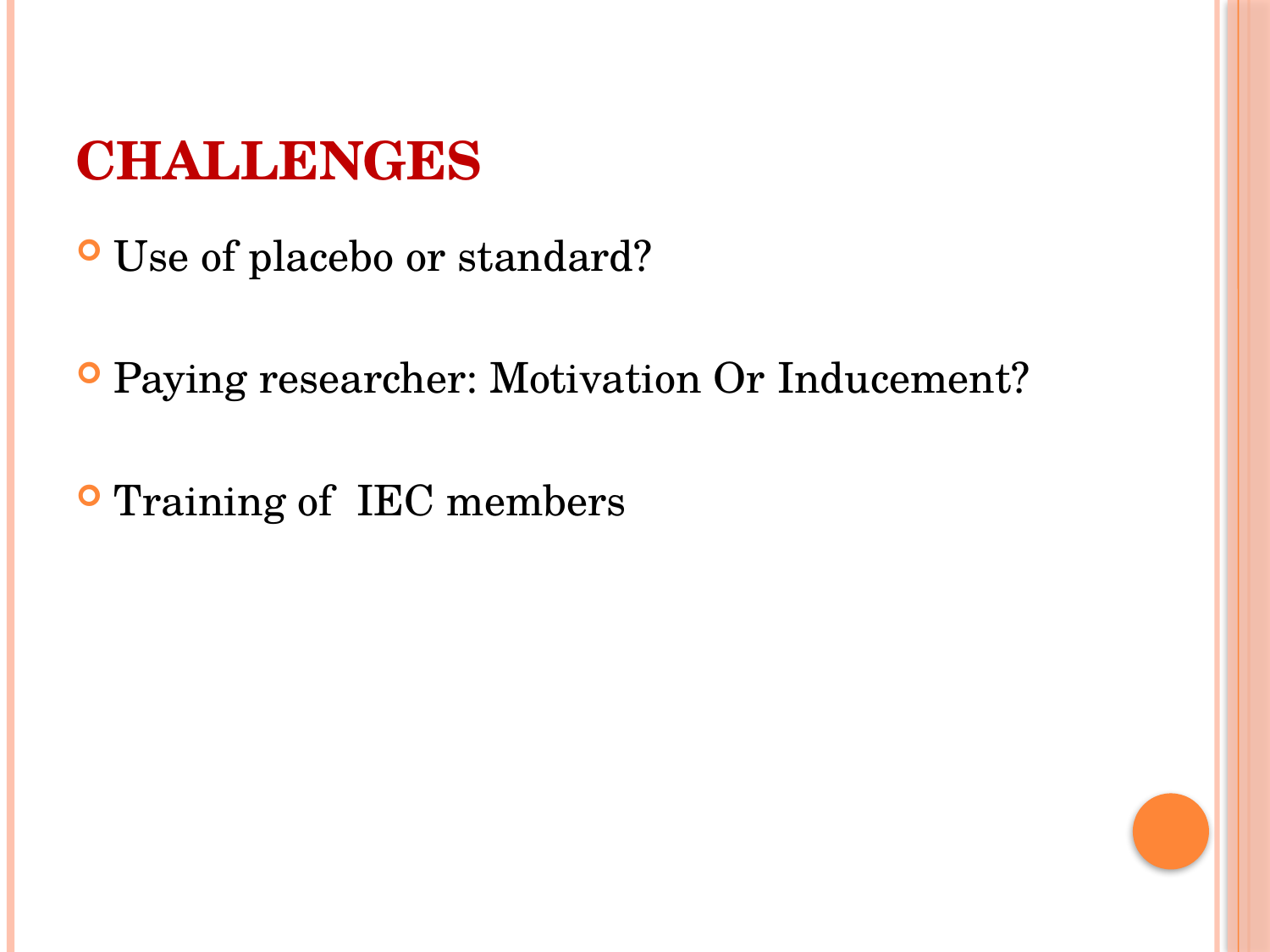

# Challenges
Use of placebo or standard?

Paying researcher: Motivation Or Inducement?

Training of  IEC members